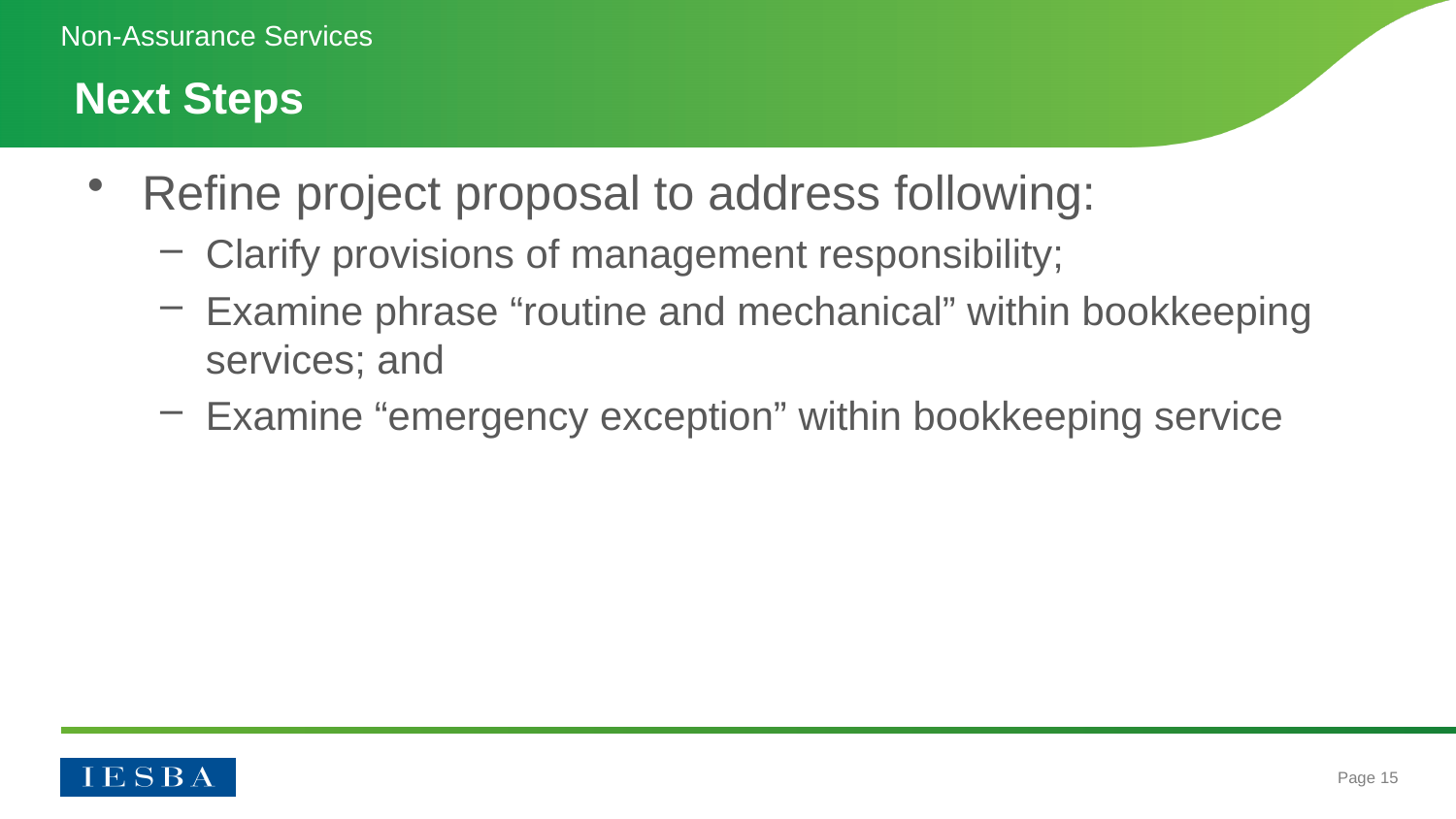

Non-Assurance Services

# Next Steps
Refine project proposal to address following:
Clarify provisions of management responsibility;
Examine phrase “routine and mechanical” within bookkeeping services; and
Examine “emergency exception” within bookkeeping service